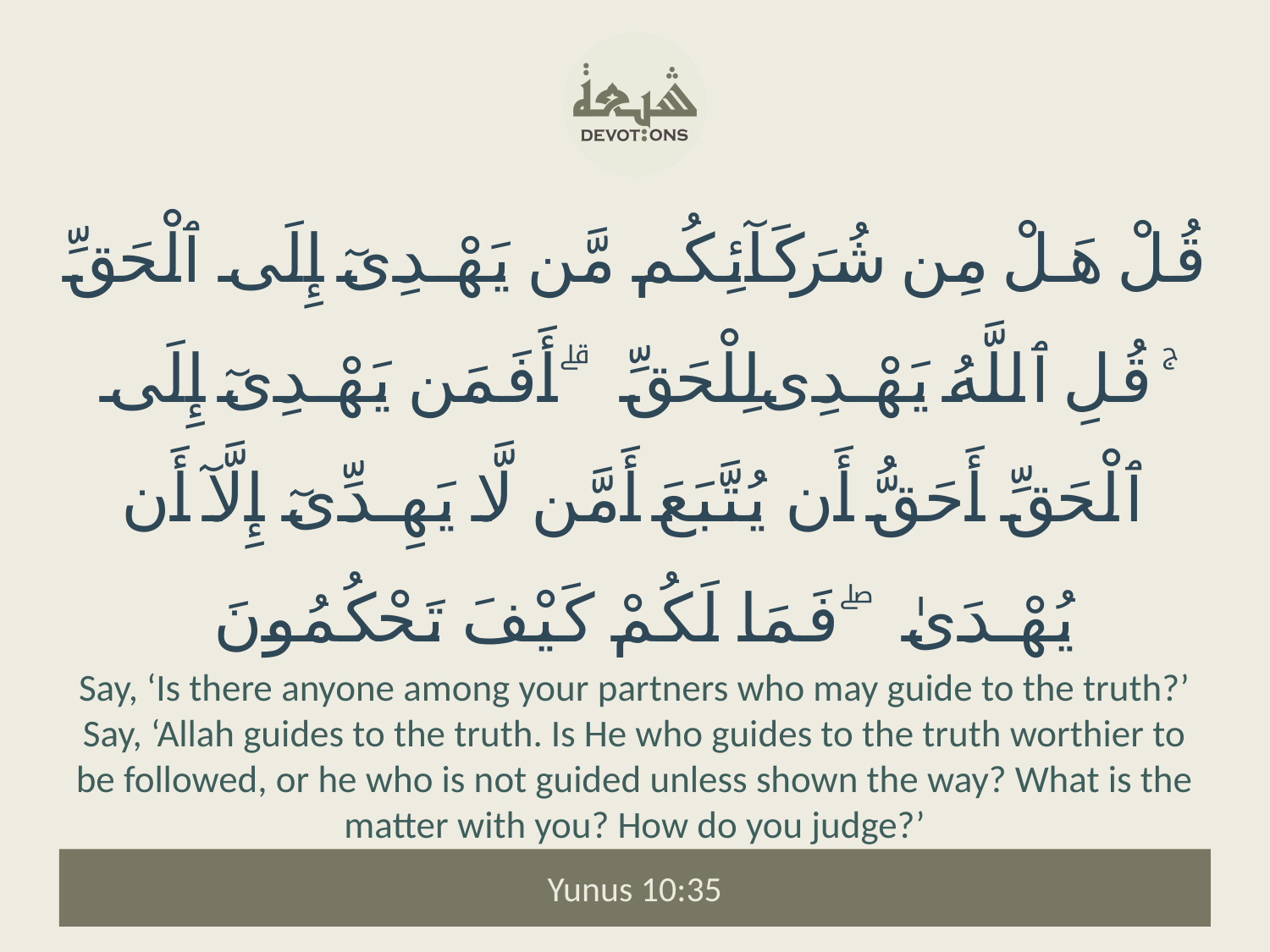

قُلْ هَلْ مِن شُرَكَآئِكُم مَّن يَهْدِىٓ إِلَى ٱلْحَقِّ ۚ قُلِ ٱللَّهُ يَهْدِى لِلْحَقِّ ۗ أَفَمَن يَهْدِىٓ إِلَى ٱلْحَقِّ أَحَقُّ أَن يُتَّبَعَ أَمَّن لَّا يَهِدِّىٓ إِلَّآ أَن يُهْدَىٰ ۖ فَمَا لَكُمْ كَيْفَ تَحْكُمُونَ
Say, ‘Is there anyone among your partners who may guide to the truth?’ Say, ‘Allah guides to the truth. Is He who guides to the truth worthier to be followed, or he who is not guided unless shown the way? What is the matter with you? How do you judge?’
Yunus 10:35